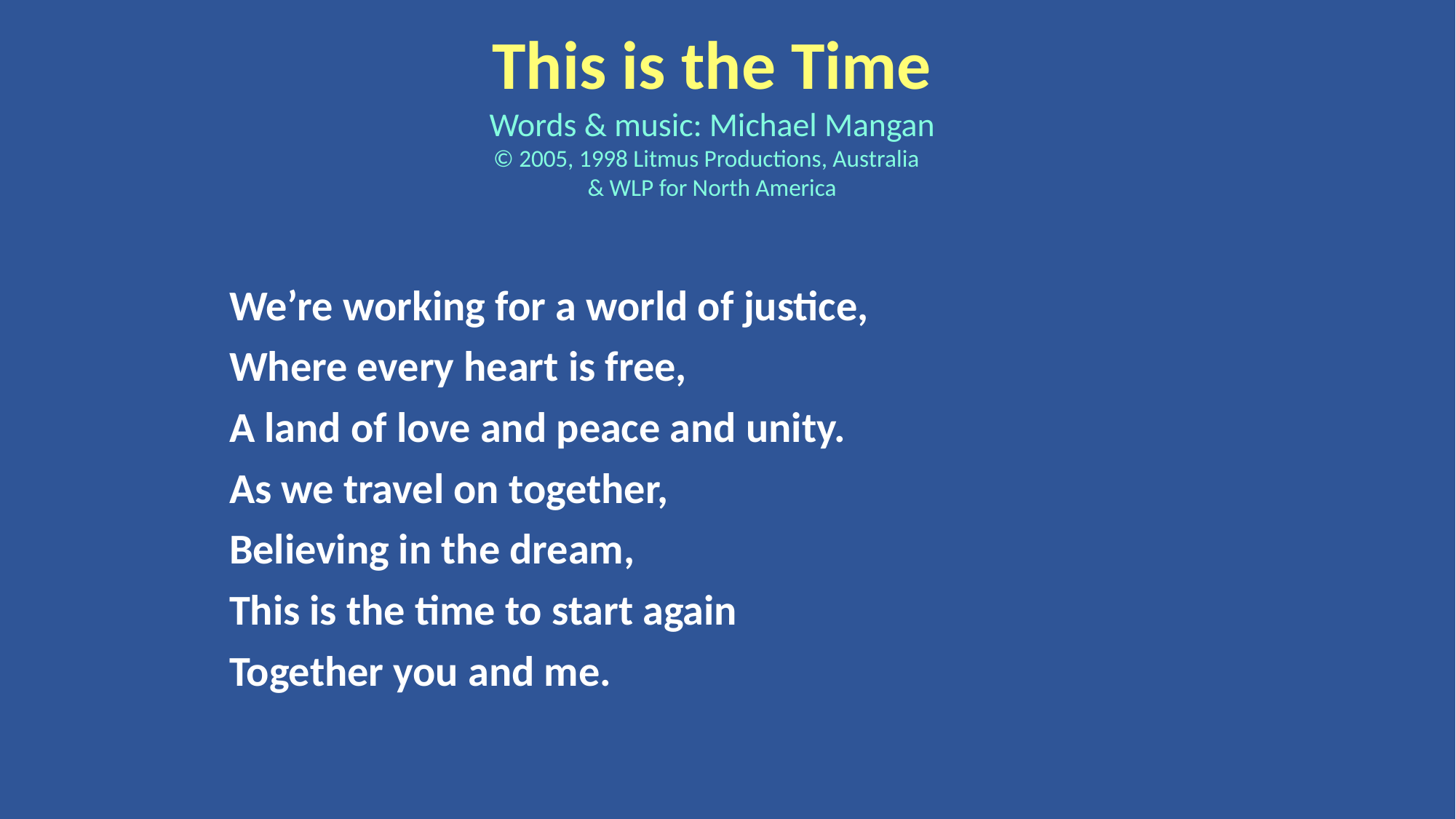

This is the Time
Words & music: Michael Mangan
© 2005, 1998 Litmus Productions, Australia
& WLP for North America
We’re working for a world of justice,
Where every heart is free,
A land of love and peace and unity.
As we travel on together,
Believing in the dream,
This is the time to start again
Together you and me.